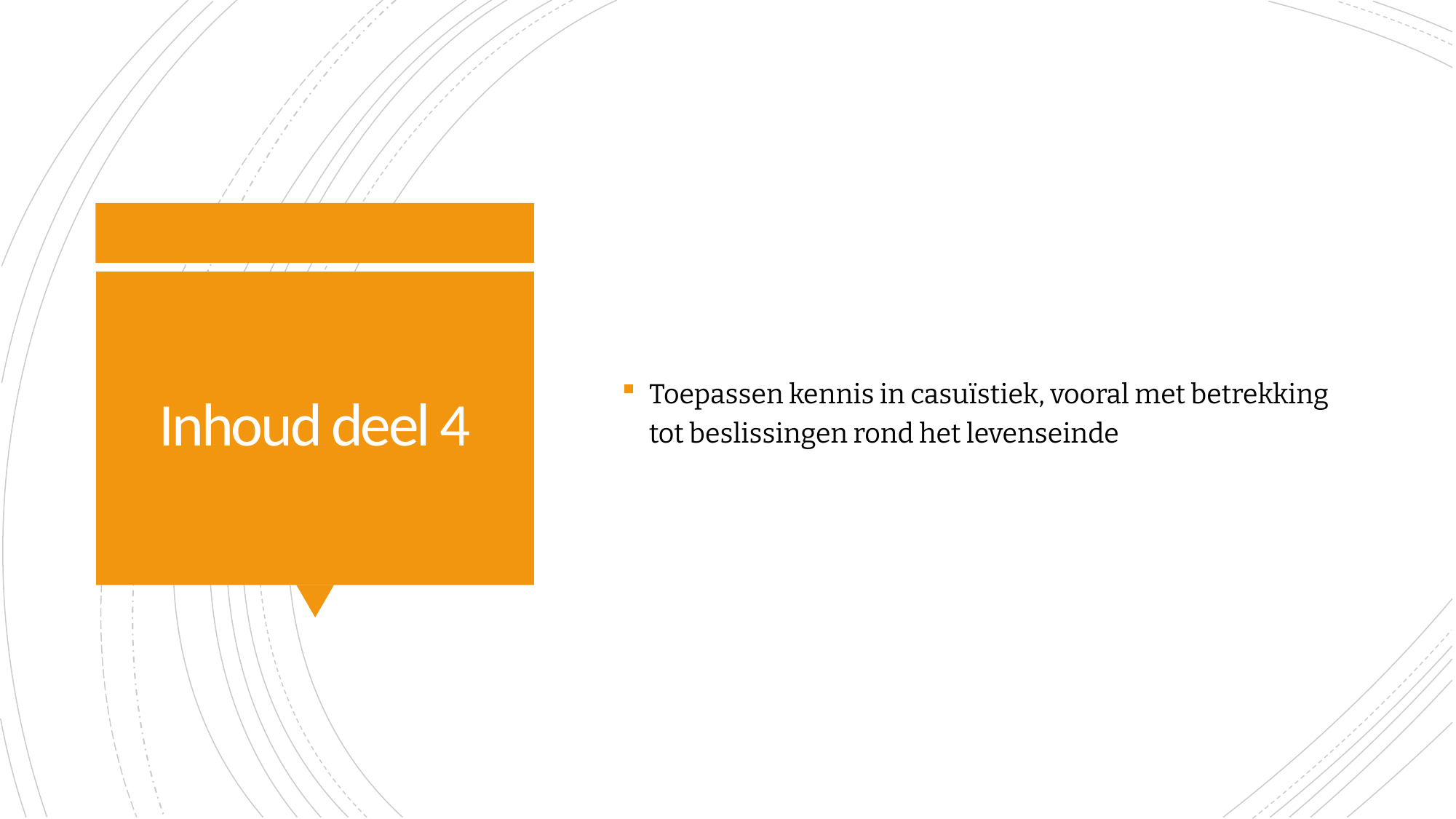

Toepassen kennis in casuïstiek, vooral met betrekking tot beslissingen rond het levenseinde
# Inhoud deel 4